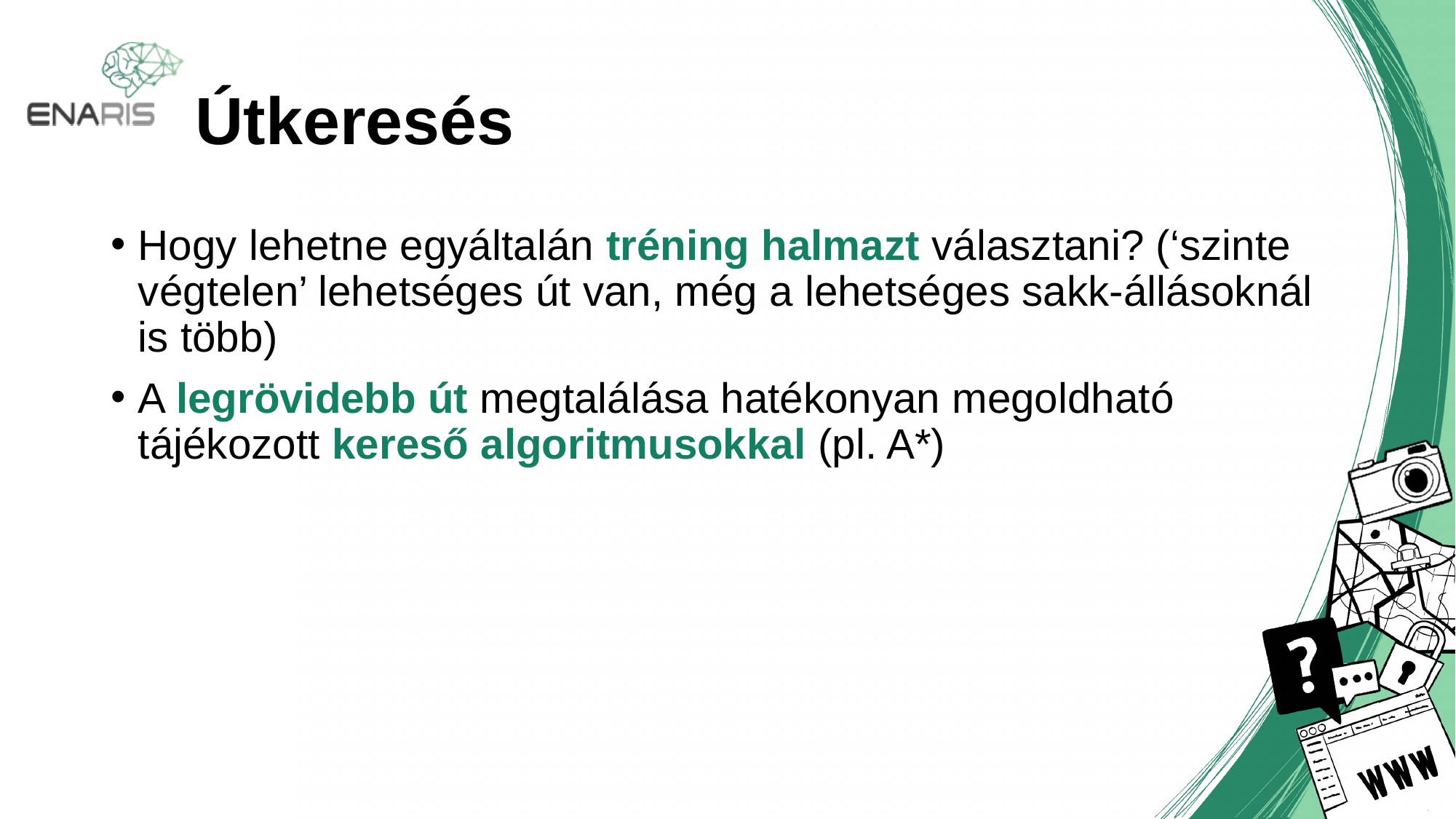

# Útkeresés
Hogy lehetne egyáltalán tréning halmazt választani? (‘szinte végtelen’ lehetséges út van, még a lehetséges sakk-állásoknál is több)
A legrövidebb út megtalálása hatékonyan megoldható tájékozott kereső algoritmusokkal (pl. A*)